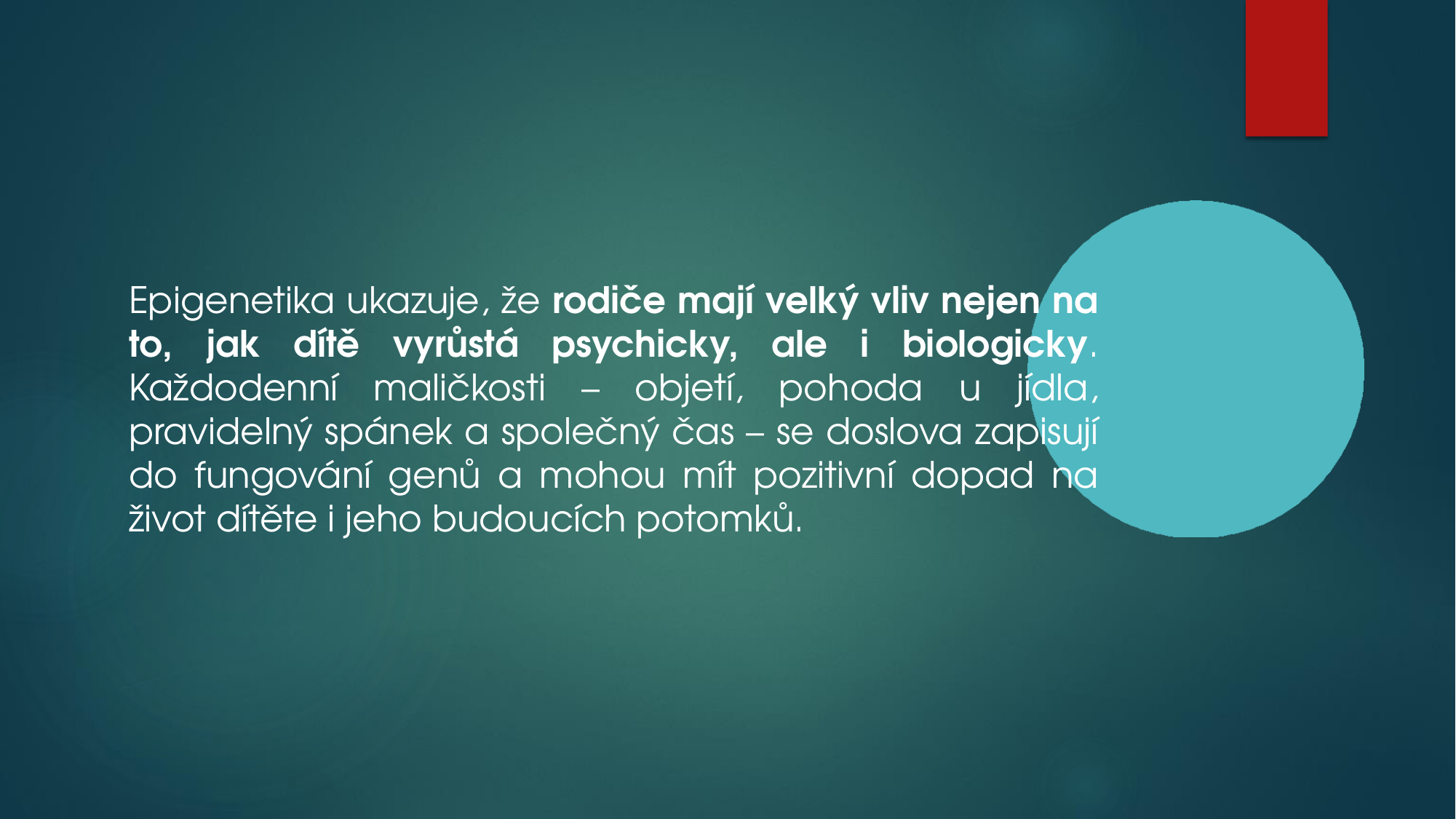

Epigenetika ukazuje, že rodiče mají velký vliv nejen na to, jak dítě vyrůstá psychicky, ale i biologicky. Každodenní maličkosti – objetí, pohoda u jídla, pravidelný spánek a společný čas – se doslova zapisují do fungování genů a mohou mít pozitivní dopad na život dítěte i jeho budoucích potomků.